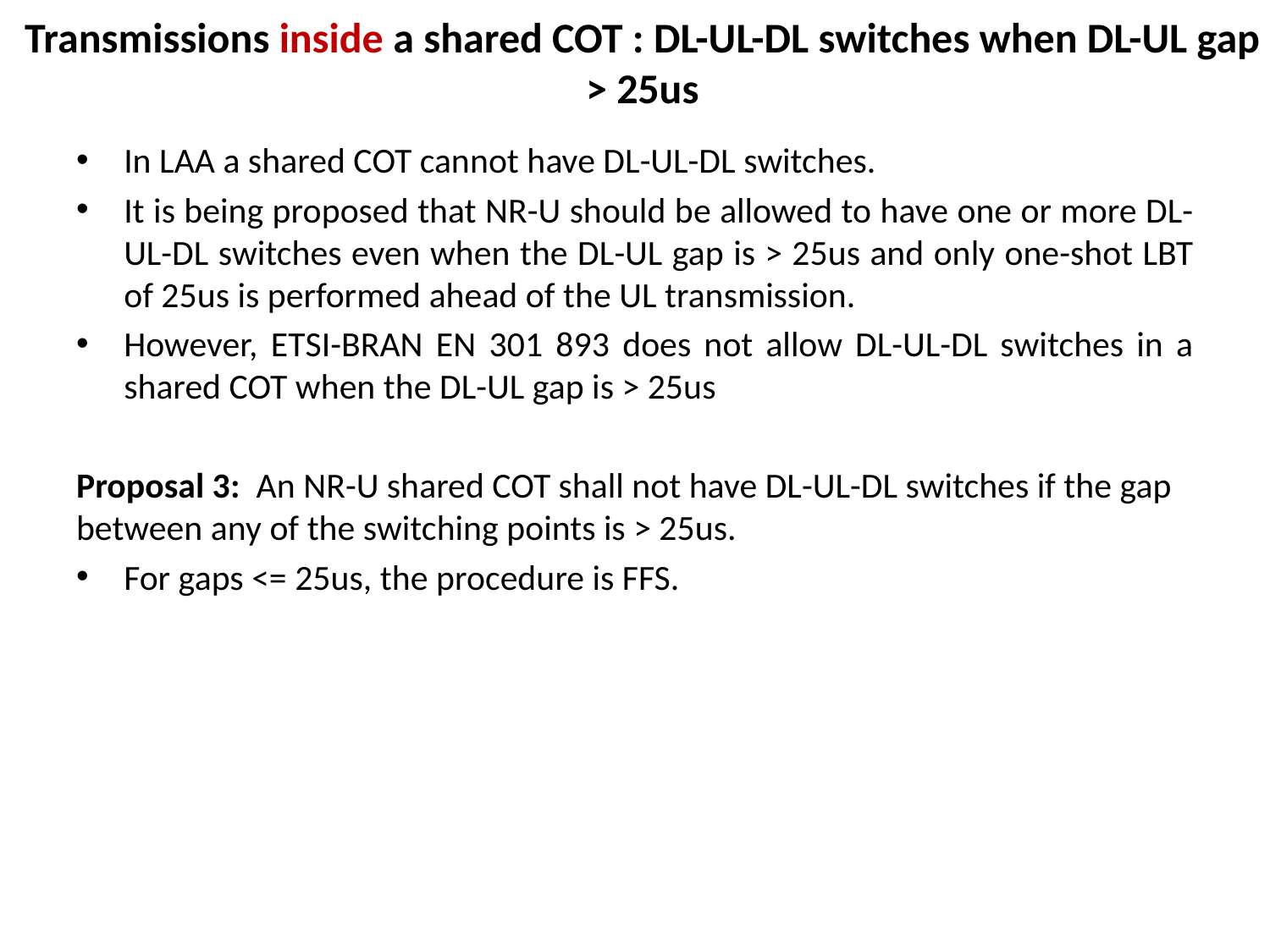

# Transmissions inside a shared COT : DL-UL-DL switches when DL-UL gap > 25us
In LAA a shared COT cannot have DL-UL-DL switches.
It is being proposed that NR-U should be allowed to have one or more DL-UL-DL switches even when the DL-UL gap is > 25us and only one-shot LBT of 25us is performed ahead of the UL transmission.
However, ETSI-BRAN EN 301 893 does not allow DL-UL-DL switches in a shared COT when the DL-UL gap is > 25us

Proposal 3:  An NR-U shared COT shall not have DL-UL-DL switches if the gap between any of the switching points is > 25us.
For gaps <= 25us, the procedure is FFS.